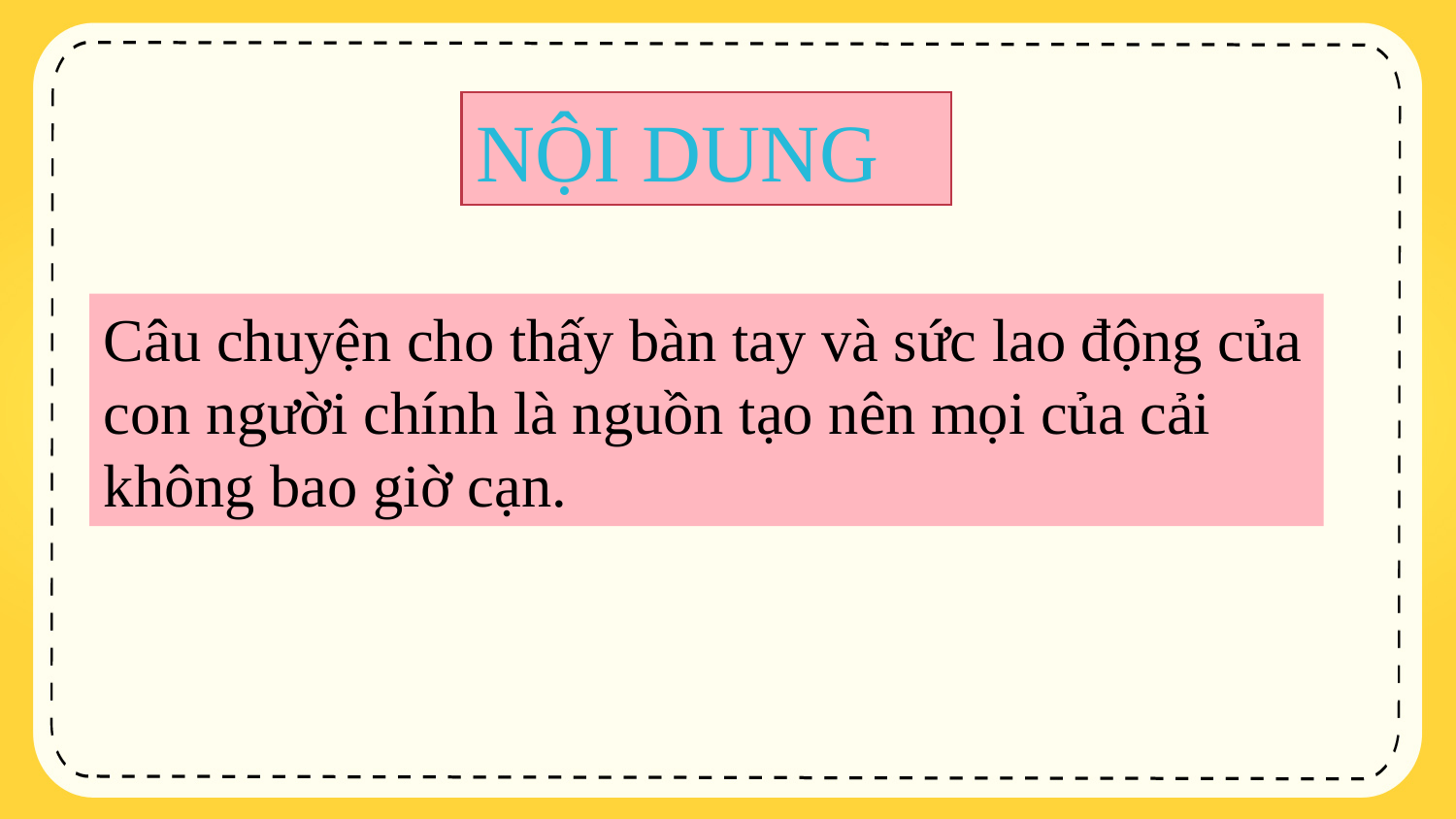

NỘI DUNG
Câu chuyện cho thấy bàn tay và sức lao động của con người chính là nguồn tạo nên mọi của cải không bao giờ cạn.